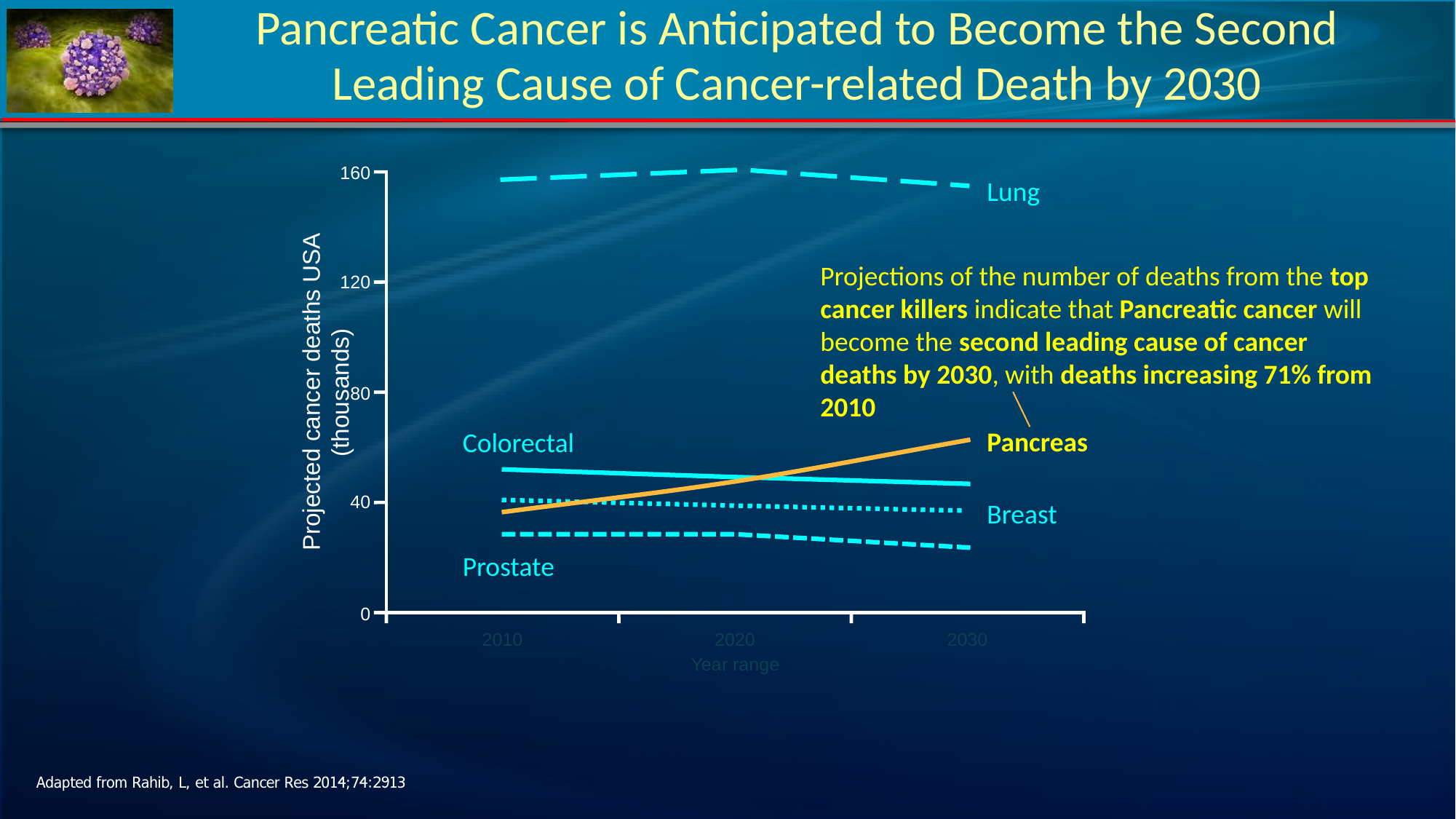

# Pancreatic Cancer is Anticipated to Become the Second Leading Cause of Cancer-related Death by 2030

### Chart

| Category | LUNG | COLORECTAL | BREAST | PANCREAS | PROSTATE |
|---|---|---|---|---|---|
| 2010 | 158248.0 | 52045.0 | 40996.0 | 36888.0 | 28560.0 |
| 2020 | 161000.0 | 49000.0 | 39000.0 | 48000.0 | 28000.0 |
| 2030 | 156000.0 | 47000.0 | 37000.0 | 63000.0 | 24000.0 |
160
Lung

Projections of the number of deaths from the top cancer killers indicate that Pancreatic cancer will become the second leading cause of cancer deaths by 2030, with deaths increasing 71% from 2010
120

Projected cancer deaths USA (thousands)
80

Pancreas
Colorectal

40
Breast

Prostate
0

2010
2020
2030
Year range
Adapted from Rahib, L, et al. Cancer Res 2014;74:2913